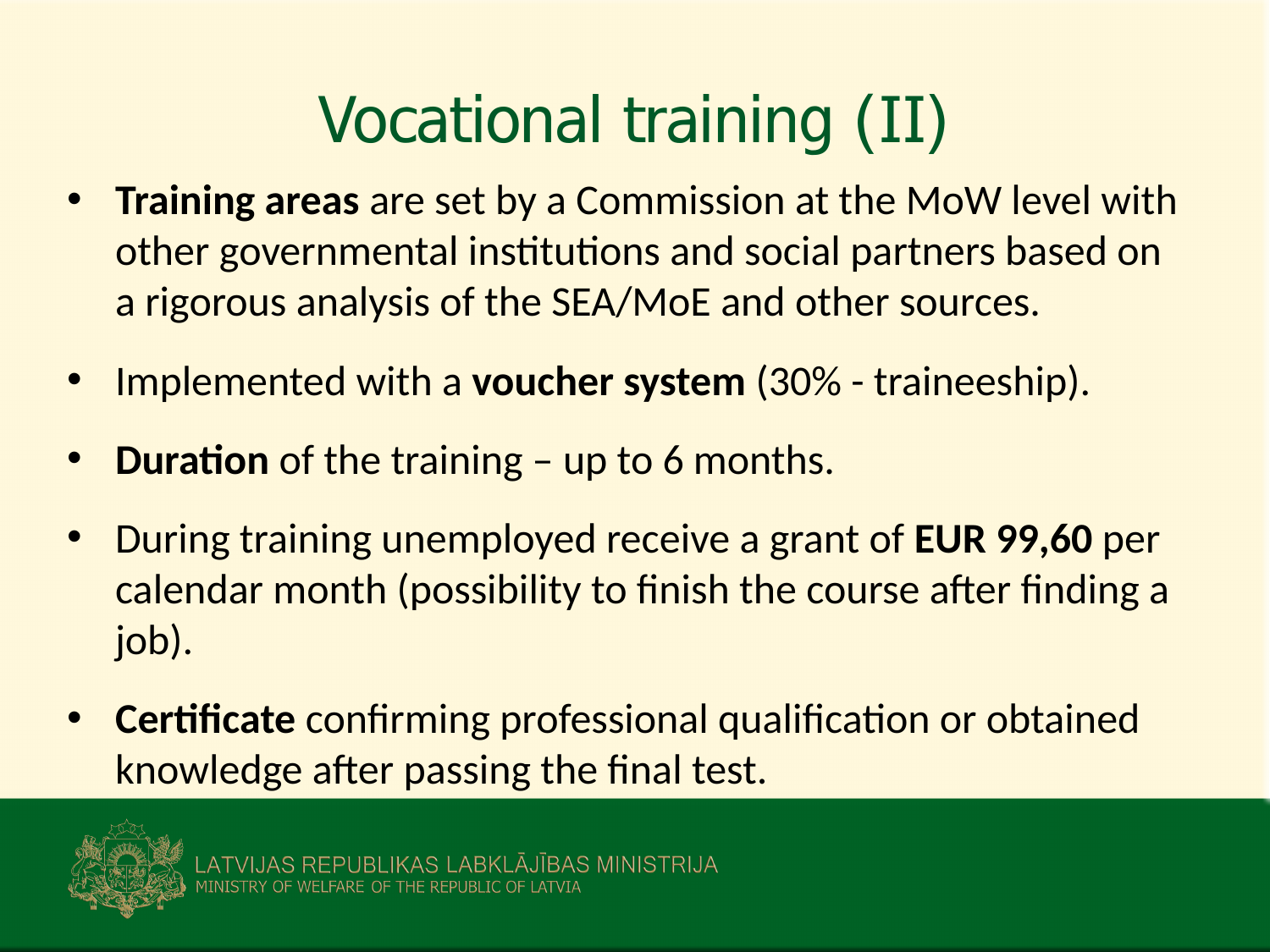

# Vocational training (II)
Training areas are set by a Commission at the MoW level with other governmental institutions and social partners based on a rigorous analysis of the SEA/MoE and other sources.

Implemented with a voucher system (30% - traineeship).

Duration of the training – up to 6 months.

During training unemployed receive a grant of EUR 99,60 per calendar month (possibility to finish the course after finding a job).

Certificate confirming professional qualification or obtained knowledge after passing the final test.